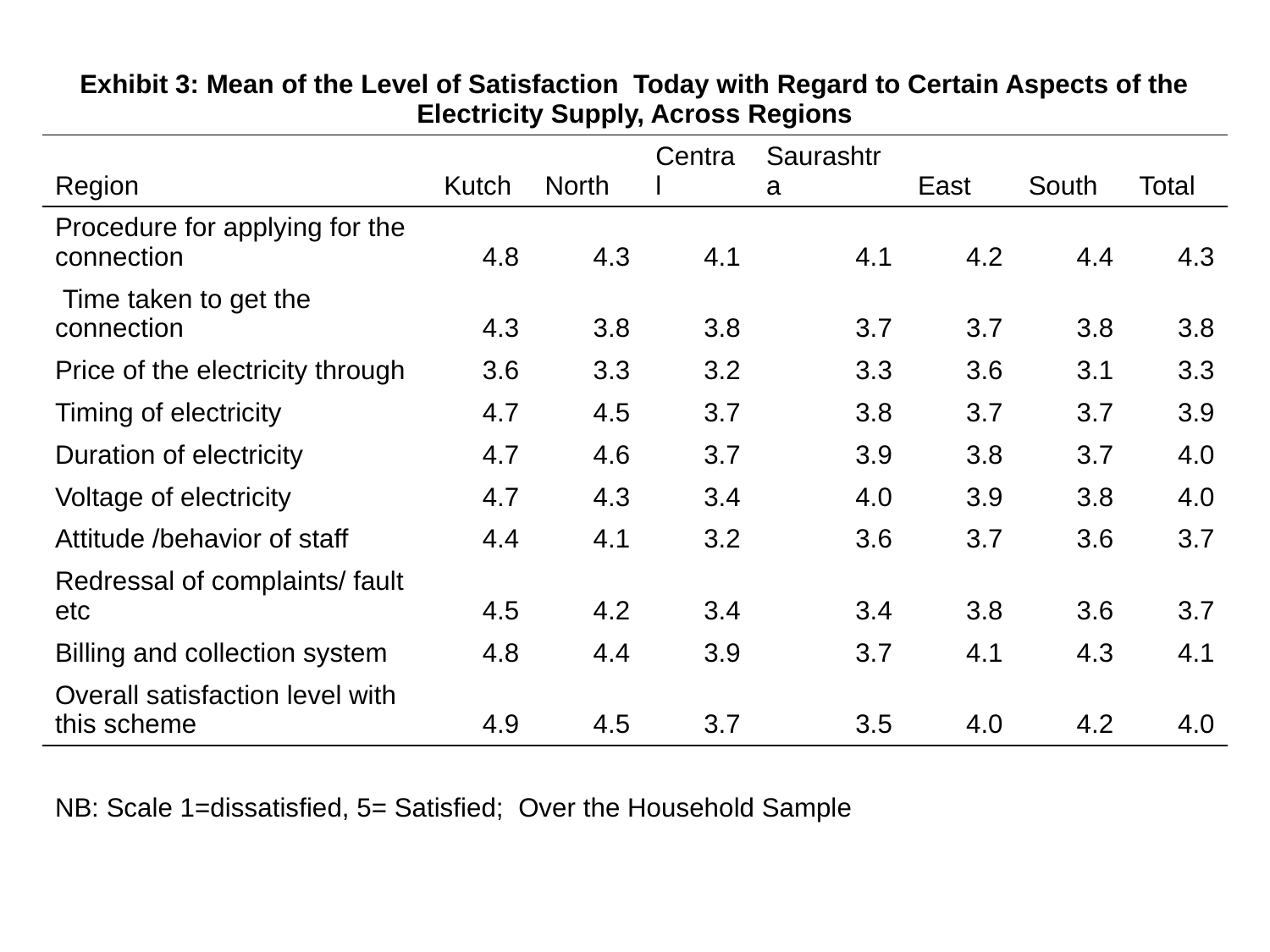

| Exhibit 3: Mean of the Level of Satisfaction Today with Regard to Certain Aspects of the Electricity Supply, Across Regions |  |  |  |  |  |  |  |
| --- | --- | --- | --- | --- | --- | --- | --- |
| Region | Kutch | North | Central | Saurashtra | East | South | Total |
| Procedure for applying for the connection | 4.8 | 4.3 | 4.1 | 4.1 | 4.2 | 4.4 | 4.3 |
| Time taken to get the connection | 4.3 | 3.8 | 3.8 | 3.7 | 3.7 | 3.8 | 3.8 |
| Price of the electricity through | 3.6 | 3.3 | 3.2 | 3.3 | 3.6 | 3.1 | 3.3 |
| Timing of electricity | 4.7 | 4.5 | 3.7 | 3.8 | 3.7 | 3.7 | 3.9 |
| Duration of electricity | 4.7 | 4.6 | 3.7 | 3.9 | 3.8 | 3.7 | 4.0 |
| Voltage of electricity | 4.7 | 4.3 | 3.4 | 4.0 | 3.9 | 3.8 | 4.0 |
| Attitude /behavior of staff | 4.4 | 4.1 | 3.2 | 3.6 | 3.7 | 3.6 | 3.7 |
| Redressal of complaints/ fault etc | 4.5 | 4.2 | 3.4 | 3.4 | 3.8 | 3.6 | 3.7 |
| Billing and collection system | 4.8 | 4.4 | 3.9 | 3.7 | 4.1 | 4.3 | 4.1 |
| Overall satisfaction level with this scheme | 4.9 | 4.5 | 3.7 | 3.5 | 4.0 | 4.2 | 4.0 |
| NB: Scale 1=dissatisfied, 5= Satisfied; Over the Household Sample |  |  |  |  |  |  |  |